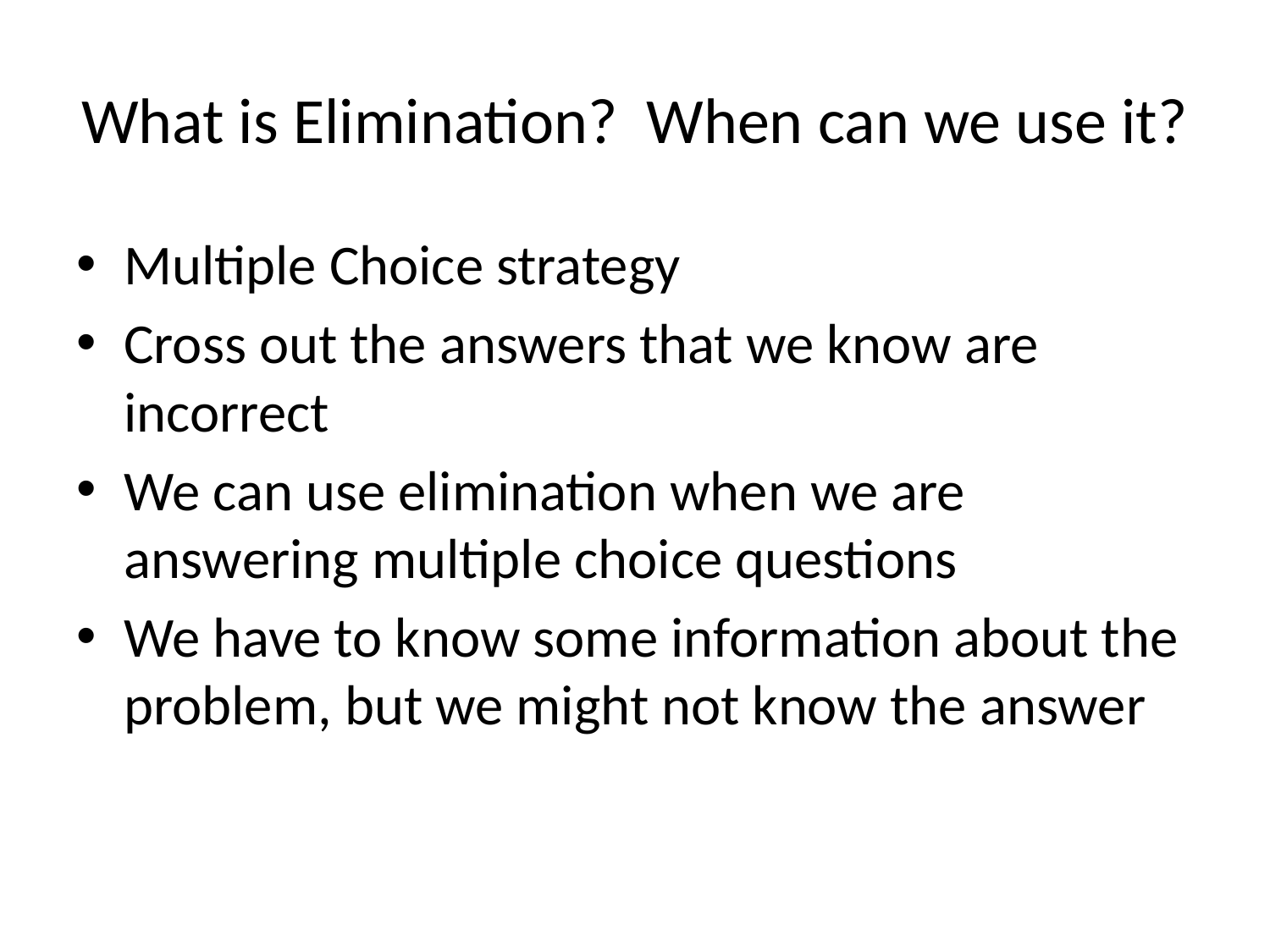

# What is Elimination?  When can we use it?
Multiple Choice strategy
Cross out the answers that we know are incorrect
We can use elimination when we are answering multiple choice questions
We have to know some information about the problem, but we might not know the answer